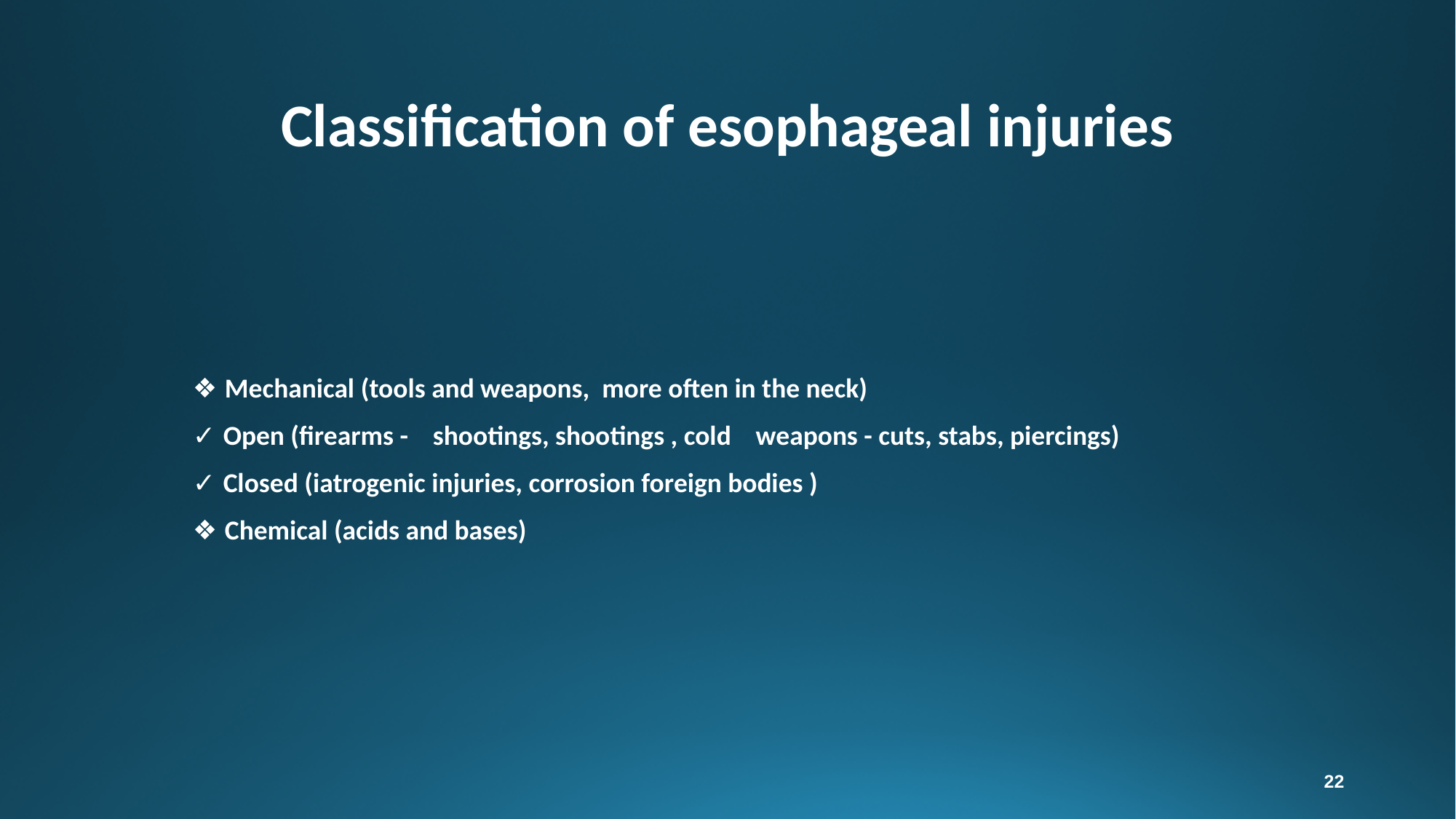

# Classification of esophageal injuries

❖ Mechanical (tools and weapons,  more often in the neck)
✓ Open (firearms -    shootings, shootings , cold    weapons - cuts, stabs, piercings)
✓ Closed (iatrogenic injuries, corrosion foreign bodies )
❖ Chemical (acids and bases)
22